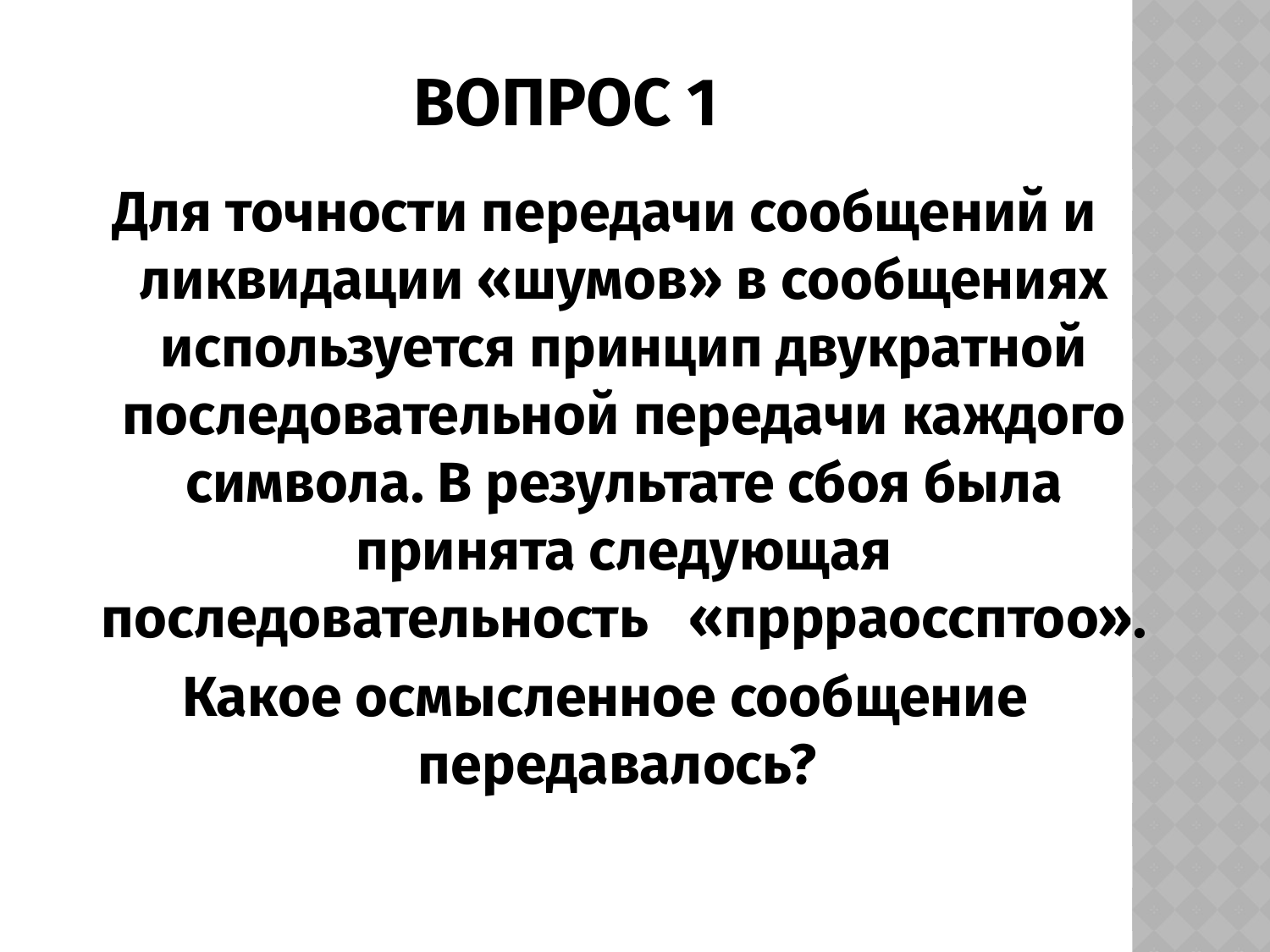

# Вопрос 1
Для точности передачи сообщений и ликвидации «шумов» в сообщениях используется принцип двукратной последовательной передачи каждого символа. В результате сбоя была принята следующая последовательность   «пррраоссптоо».
Какое осмысленное сообщение передавалось?